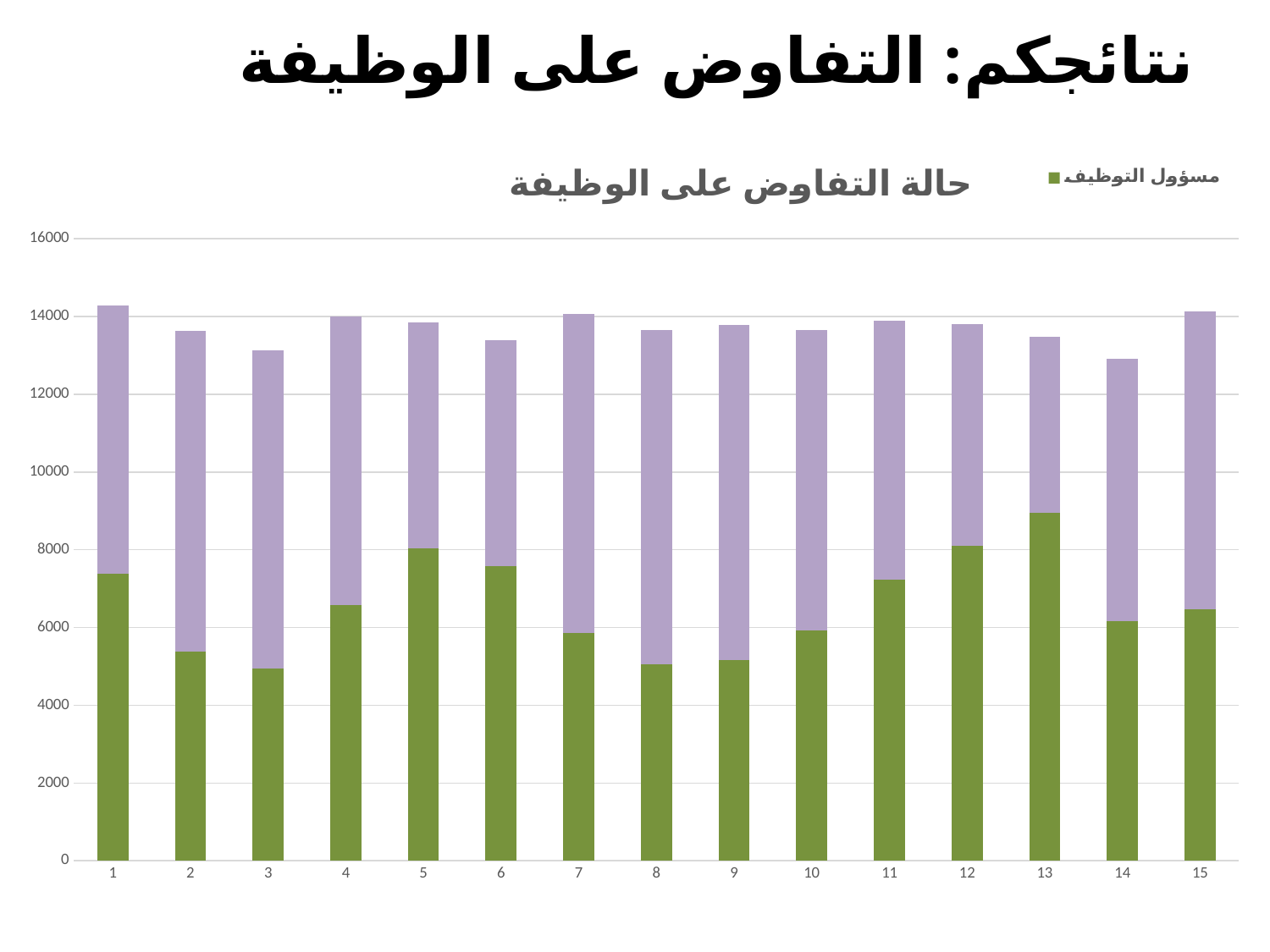

# نتائجكم: التفاوض على الوظيفة

### Chart: حالة التفاوض على الوظيفة

| Category | مسؤول التوظيف | المرشح |
|---|---|---|